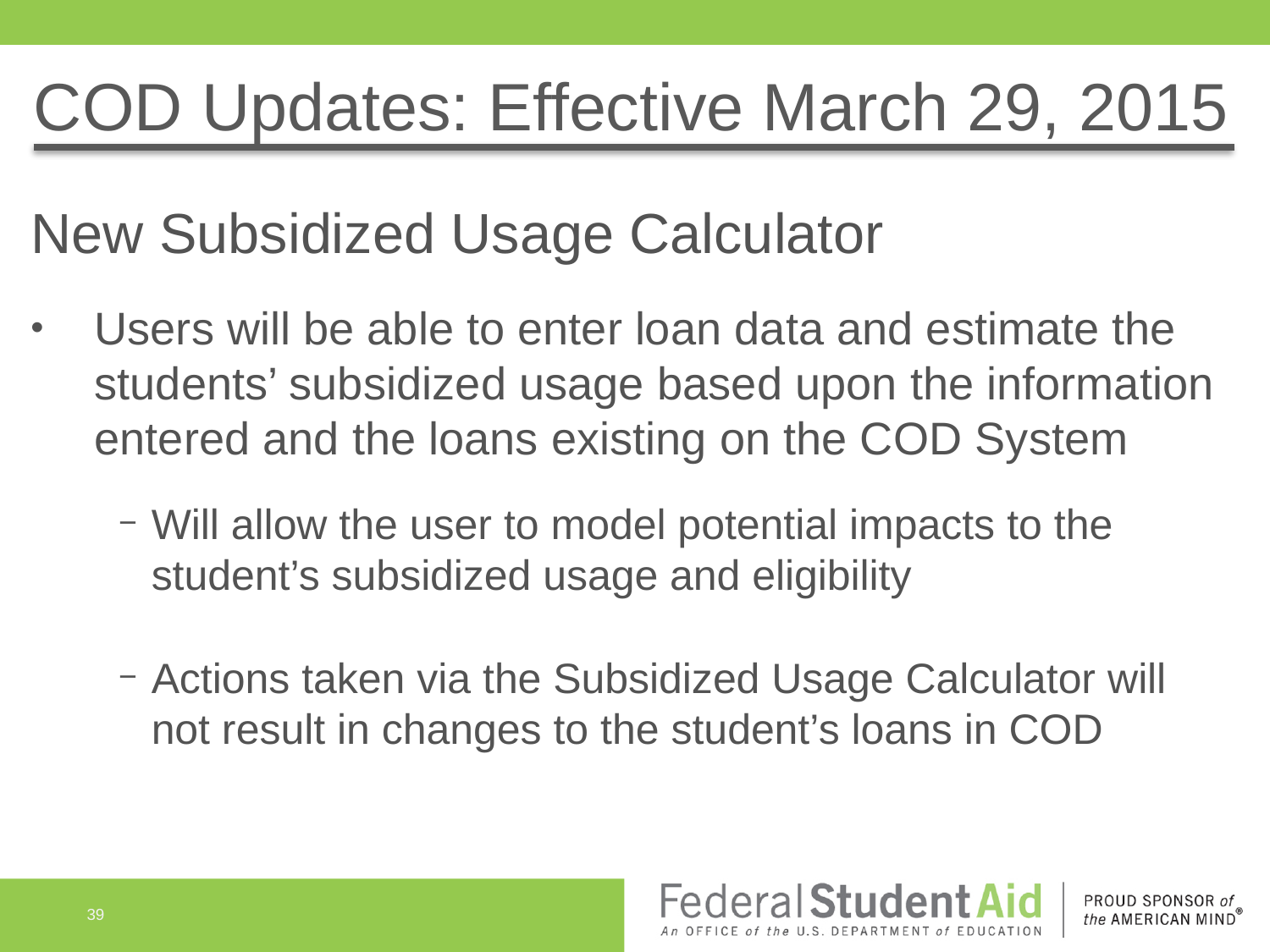

# COD Updates: Effective March 29, 2015
New Subsidized Usage Calculator

Users will be able to enter loan data and estimate the students’ subsidized usage based upon the information entered and the loans existing on the COD System

Will allow the user to model potential impacts to the student’s subsidized usage and eligibility

Actions taken via the Subsidized Usage Calculator will not result in changes to the student’s loans in COD
39